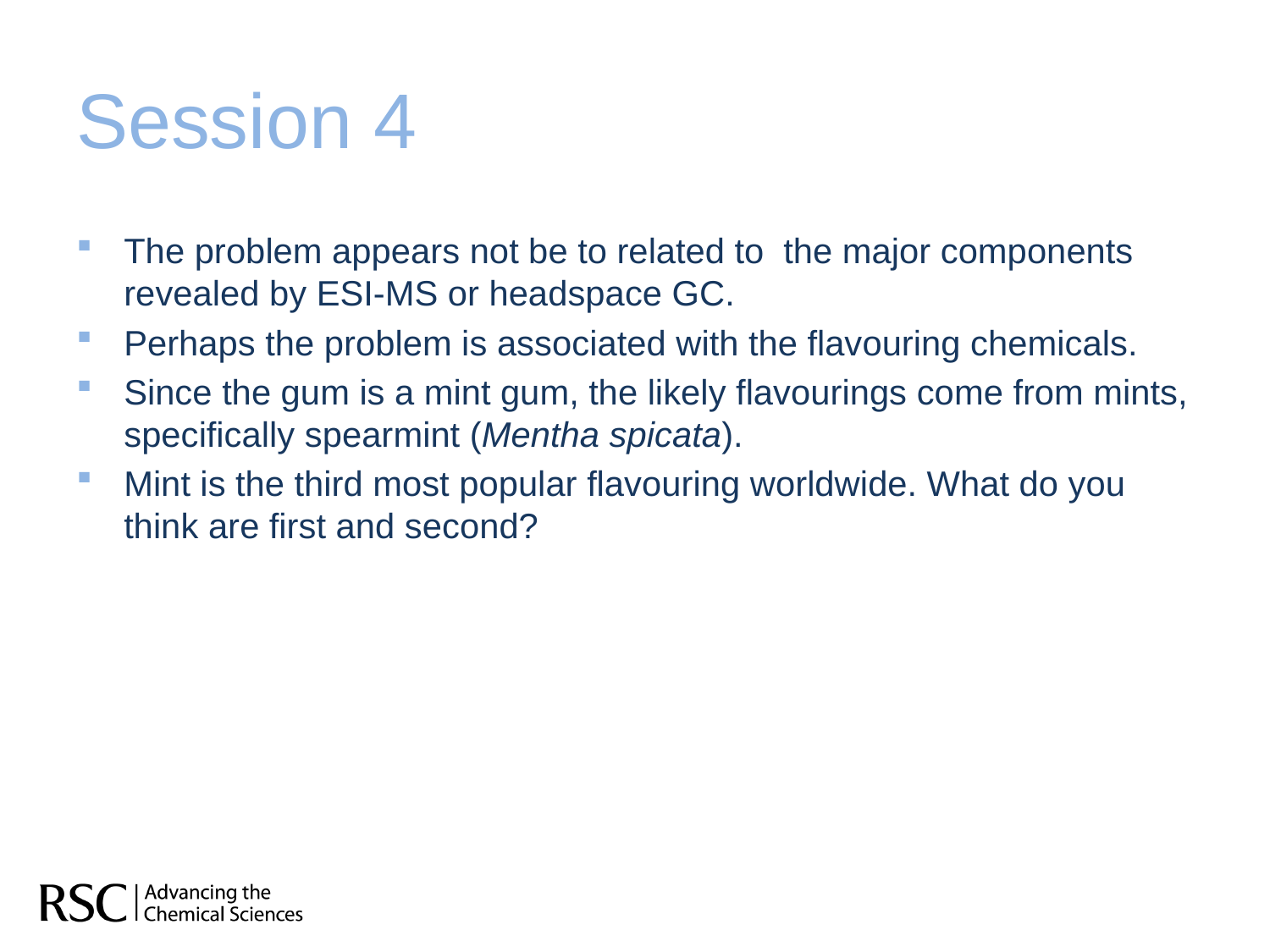

# Session 4
The problem appears not be to related to  the major components revealed by ESI-MS or headspace GC.
Perhaps the problem is associated with the flavouring chemicals.
Since the gum is a mint gum, the likely flavourings come from mints, specifically spearmint (Mentha spicata).
Mint is the third most popular flavouring worldwide. What do you think are first and second?